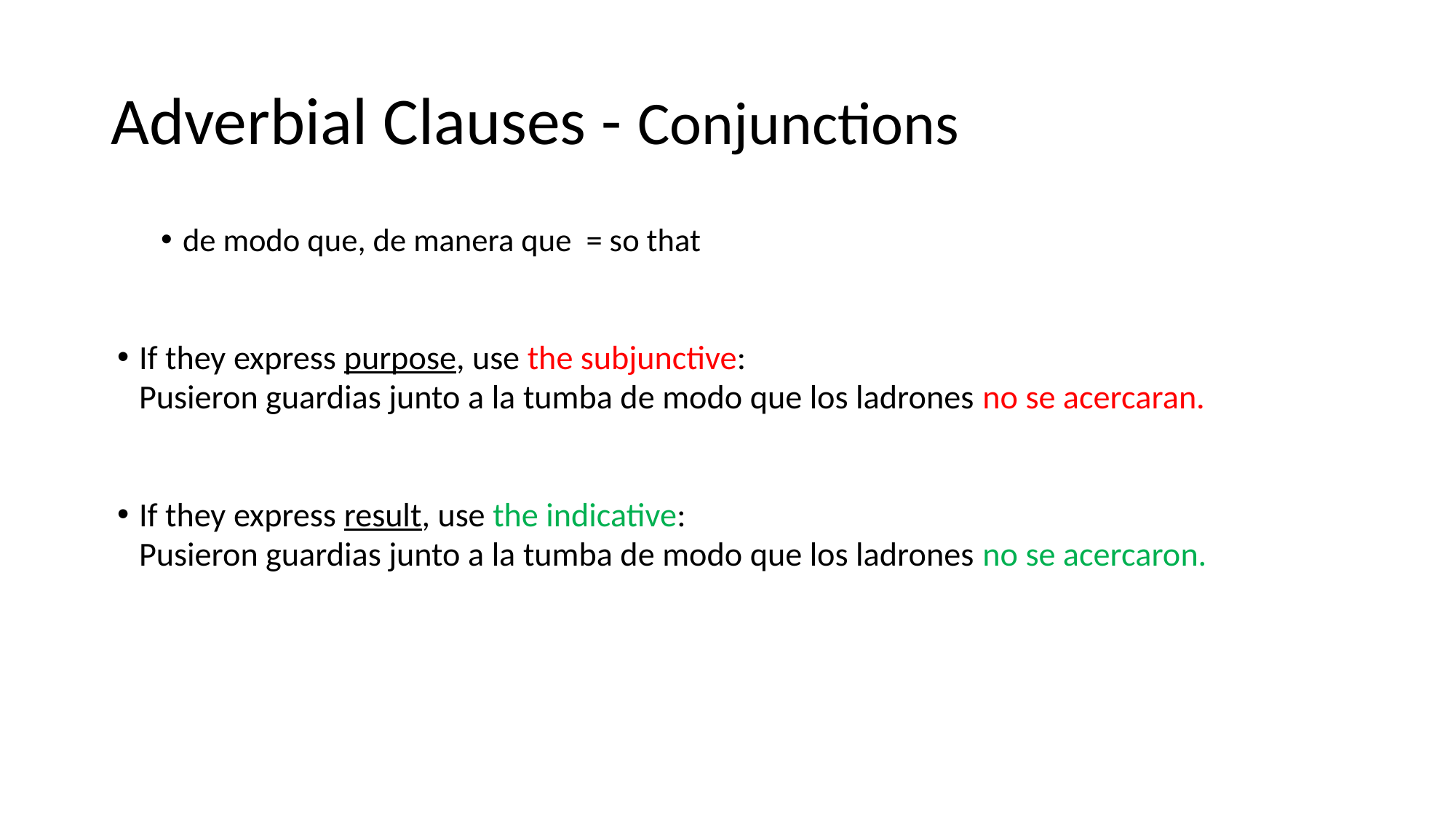

# Adverbial Clauses - Conjunctions
de modo que, de manera que  = so that

If they express purpose, use the subjunctive:
	Pusieron guardias junto a la tumba de modo que los ladrones no se acercaran.

If they express result, use the indicative:
	Pusieron guardias junto a la tumba de modo que los ladrones no se acercaron.